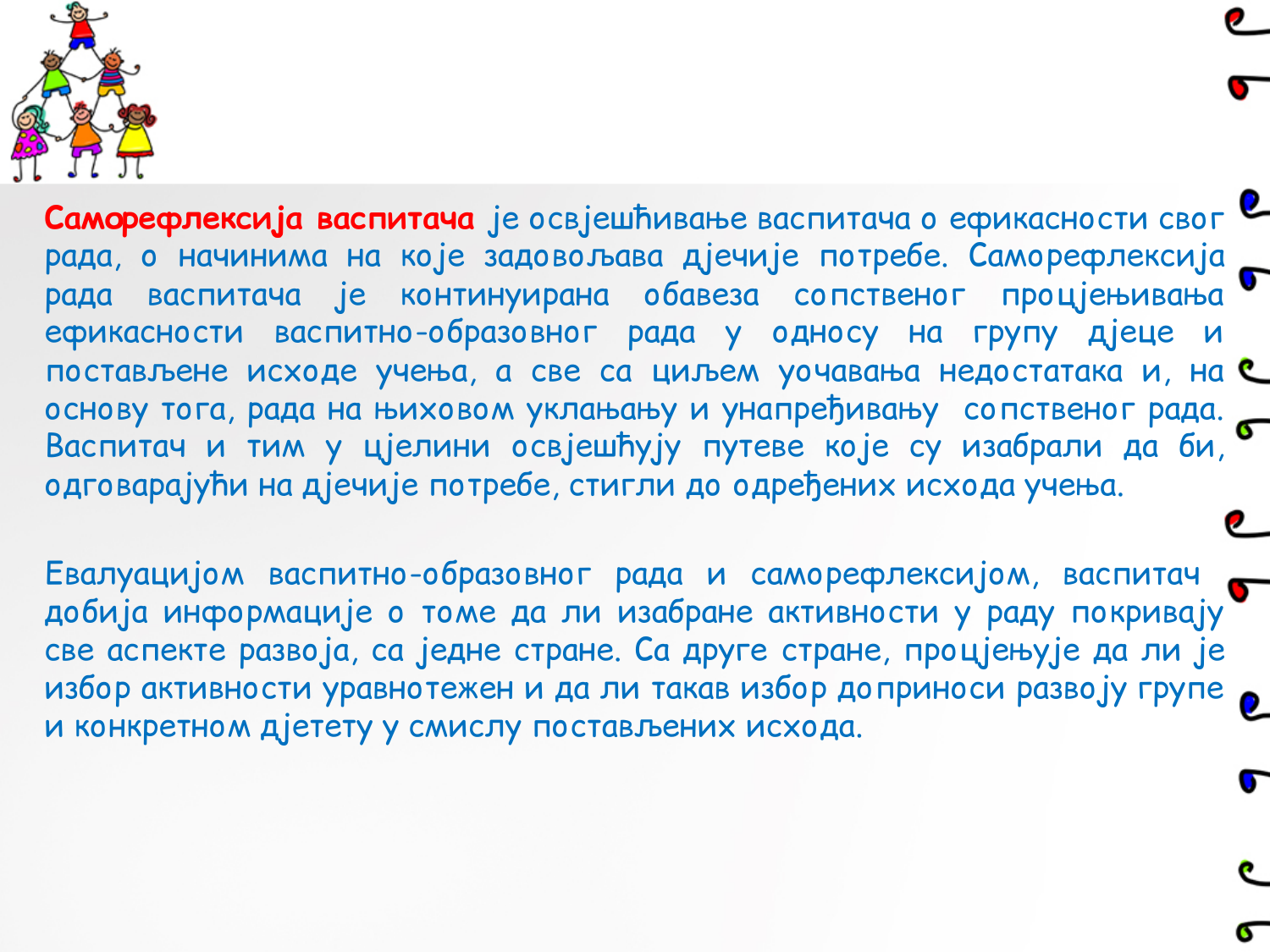

Саморефлексија васпитача је освјешћивање васпитача о ефикасности свог рада, о начинима на које задовољава дјечије потребе. Саморефлексија рада васпитача је континуирана обавеза сопственог процјењивања ефикасности васпитно-образовног рада у односу на групу дјеце и постављене исходе учења, а све са циљем уочавања недостатака и, на основу тога, рада на њиховом уклањању и унапређивању  сопственог рада. Васпитач и тим у цјелини освјешћују путеве које су изабрали да би, одговарајући на дјечије потребе, стигли до одређених исхода учења.

Евалуацијом васпитно-образовног рада и саморефлексијом, васпитач  добија информације о томе да ли изабране активности у раду покривају све аспекте развоја, са једне стране. Са друге стране, процјењује да ли је избор активности уравнотежен и да ли такав избор доприноси развоју групе и конкретном дјетету у смислу постављених исхода.